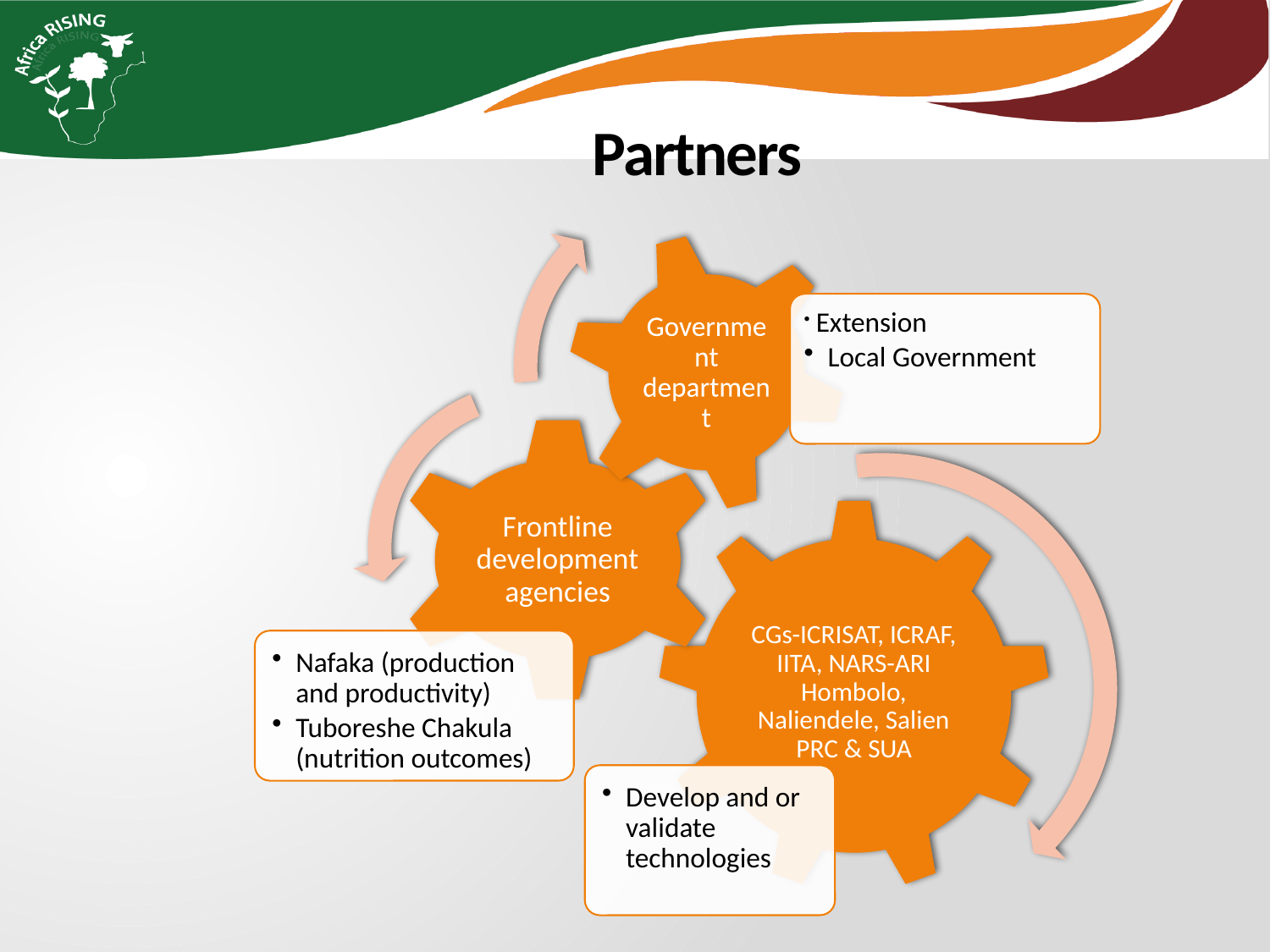

# Partners
CGs-ICRISAT, ICRAF, IITA, NARS-ARI Hombolo, Naliendele, Salien PRC & SUA
Develop and or validate technologies
Frontline development agencies
Nafaka (production and productivity)
Tuboreshe Chakula (nutrition outcomes)
Government department
 Extension
Local Government